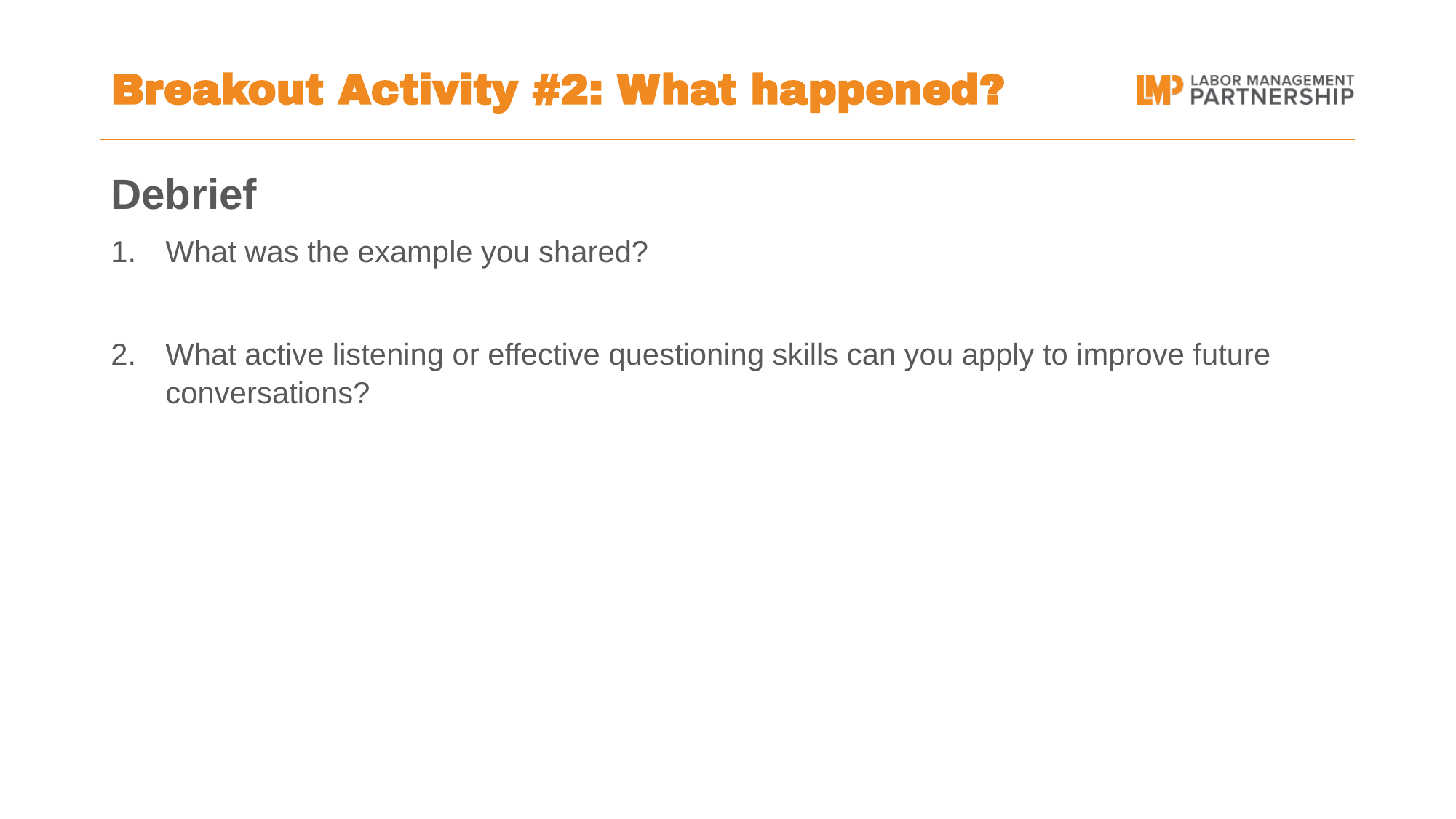

# Breakout Activity #2: What happened?
Debrief
What was the example you shared?

What active listening or effective questioning skills can you apply to improve future conversations?